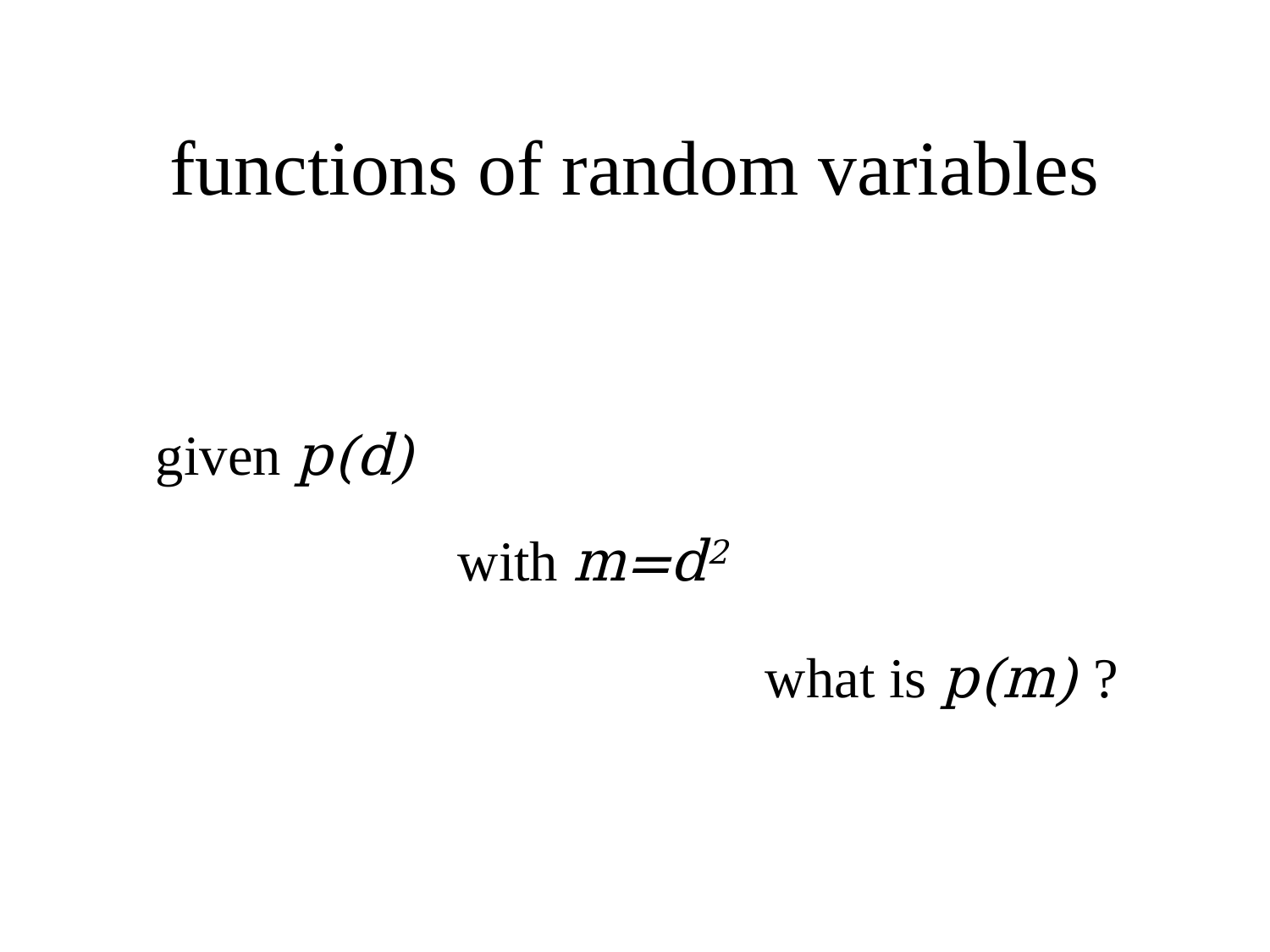

# functions of random variables
given p(d)
with m=d2
what is p(m) ?